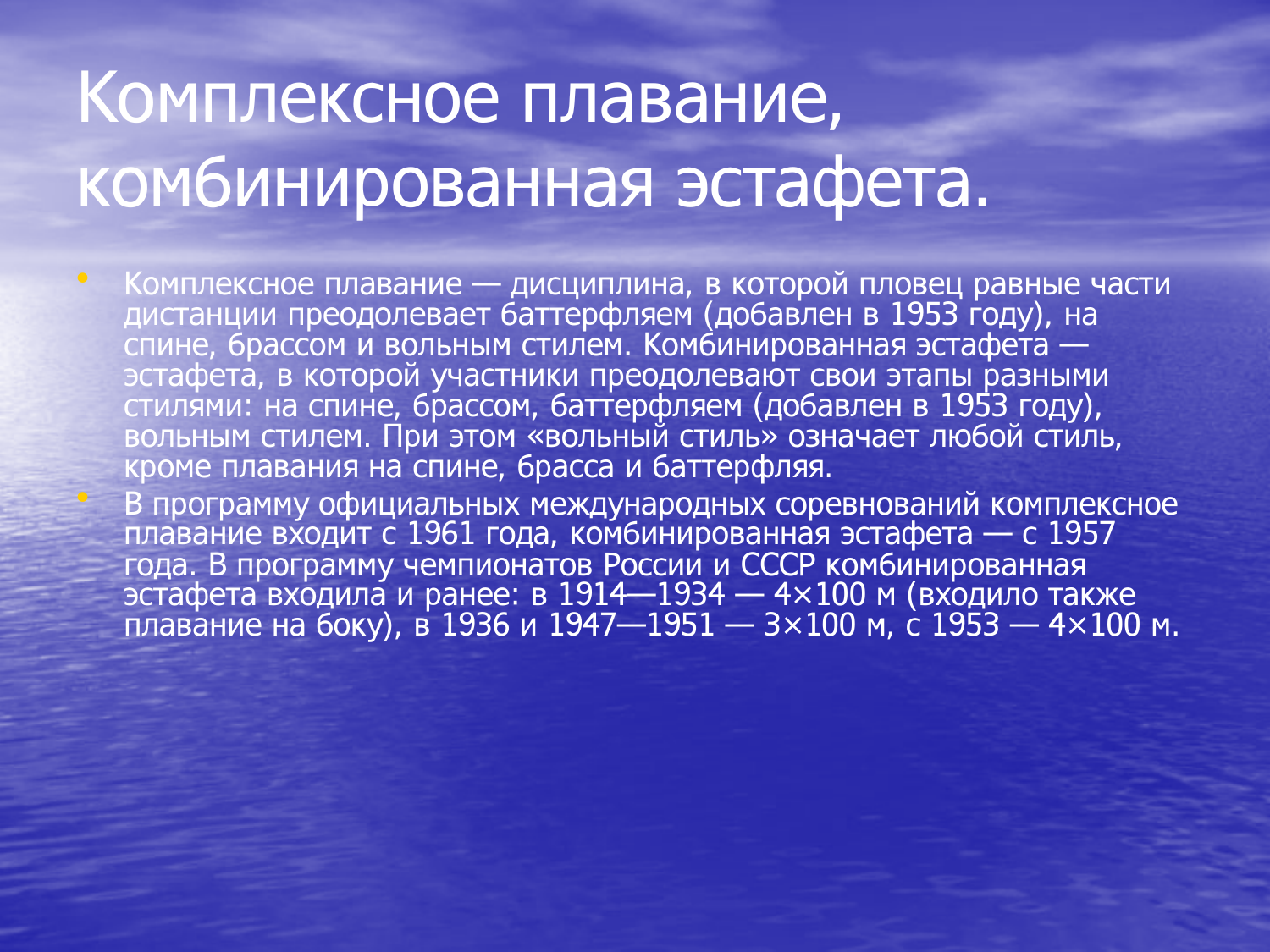

# Комплексное плавание, комбинированная эстафета.
Комплексное плавание — дисциплина, в которой пловец равные части дистанции преодолевает баттерфляем (добавлен в 1953 году), на спине, брассом и вольным стилем. Комбинированная эстафета — эстафета, в которой участники преодолевают свои этапы разными стилями: на спине, брассом, баттерфляем (добавлен в 1953 году), вольным стилем. При этом «вольный стиль» означает любой стиль, кроме плавания на спине, брасса и баттерфляя.
В программу официальных международных соревнований комплексное плавание входит с 1961 года, комбинированная эстафета — с 1957 года. В программу чемпионатов России и СССР комбинированная эстафета входила и ранее: в 1914—1934 — 4×100 м (входило также плавание на боку), в 1936 и 1947—1951 — 3×100 м, с 1953 — 4×100 м.